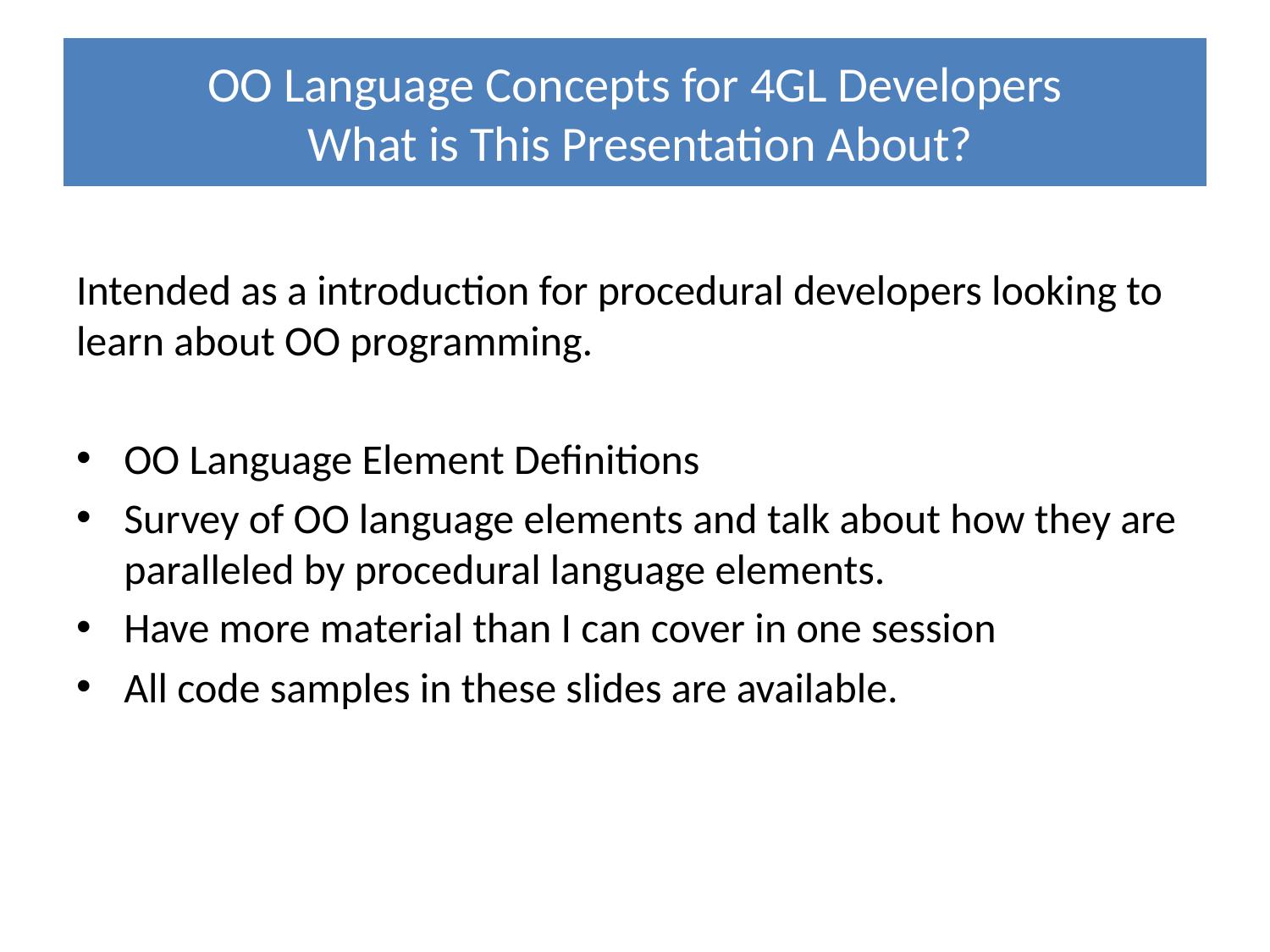

# OO Language Concepts for 4GL Developers What is This Presentation About?
Intended as a introduction for procedural developers looking to learn about OO programming.

OO Language Element Definitions
Survey of OO language elements and talk about how they are paralleled by procedural language elements.
Have more material than I can cover in one session
All code samples in these slides are available.